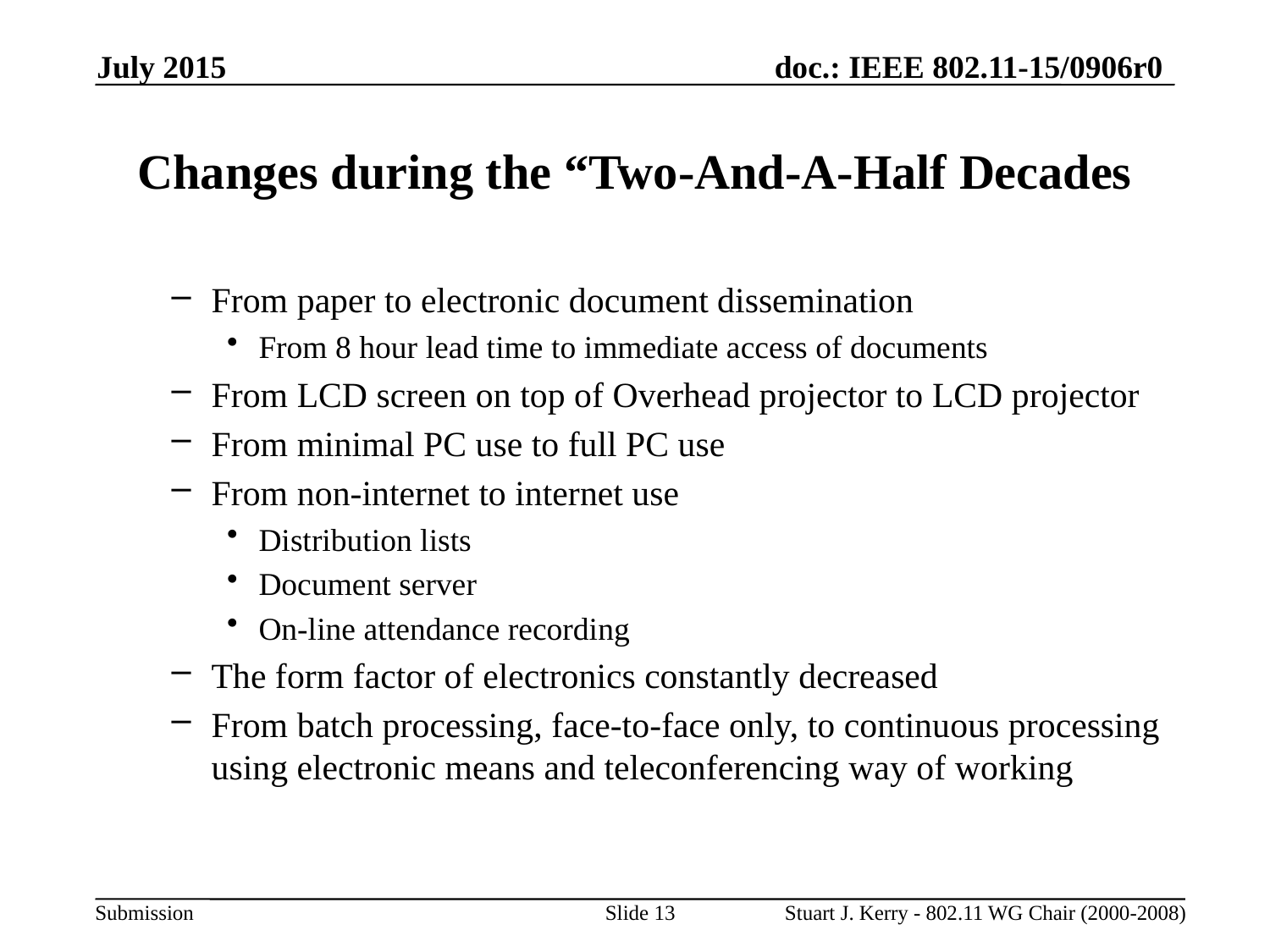

July 2015
# Changes during the “Two-And-A-Half Decades

From paper to electronic document dissemination
From 8 hour lead time to immediate access of documents
From LCD screen on top of Overhead projector to LCD projector
From minimal PC use to full PC use
From non-internet to internet use
Distribution lists
Document server
On-line attendance recording
The form factor of electronics constantly decreased
From batch processing, face-to-face only, to continuous processing using electronic means and teleconferencing way of working
Slide 13
Stuart J. Kerry - 802.11 WG Chair (2000-2008)